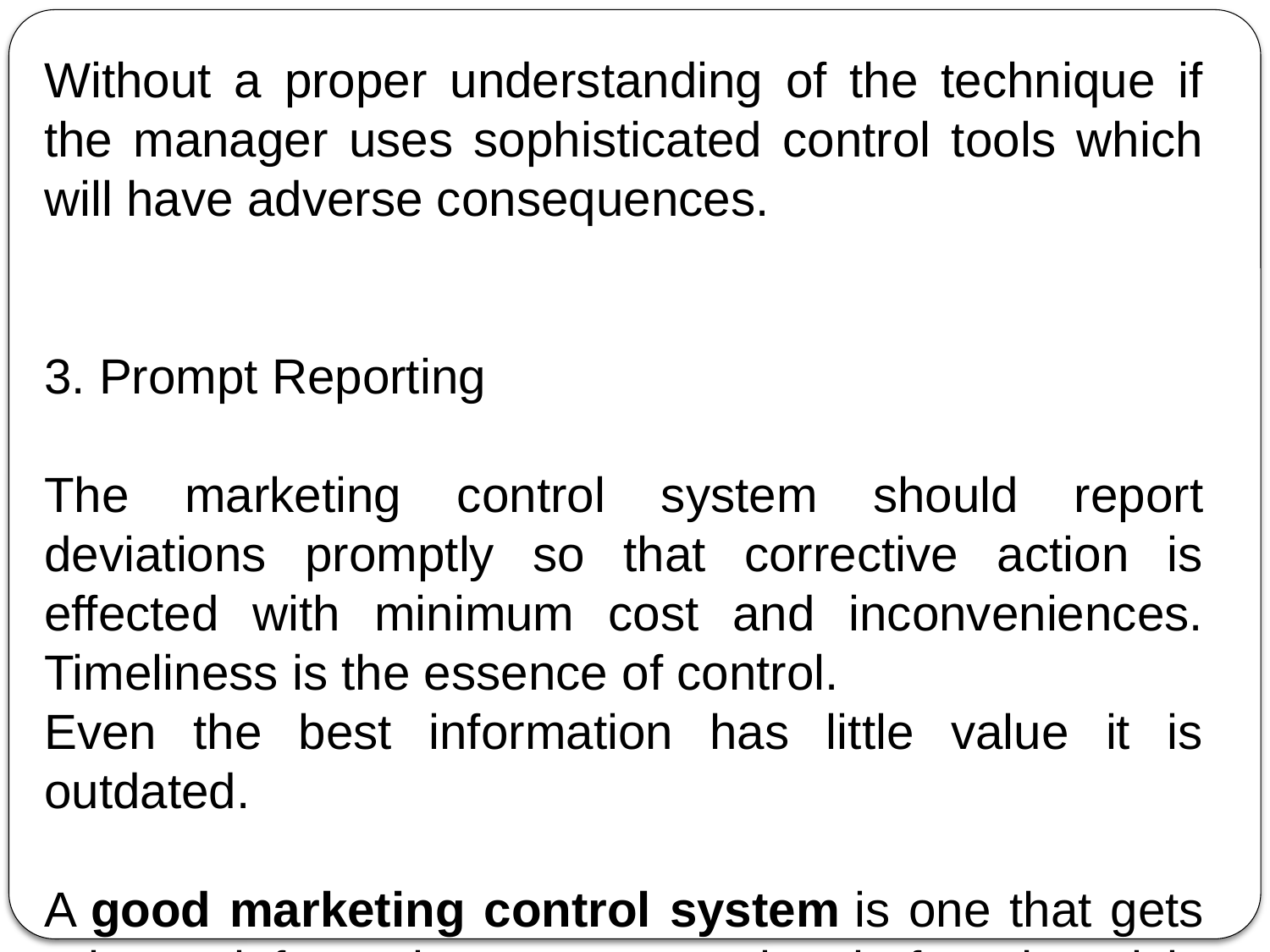

Without a proper understanding of the technique if the manager uses sophisticated control tools which will have adverse consequences.

3. Prompt Reporting

The marketing control system should report deviations promptly so that corrective action is effected with minimum cost and inconveniences. Timeliness is the essence of control.
Even the best information has little value it is outdated.

A good marketing control system is one that gets relevant information at a proper time before the crisis occurs.